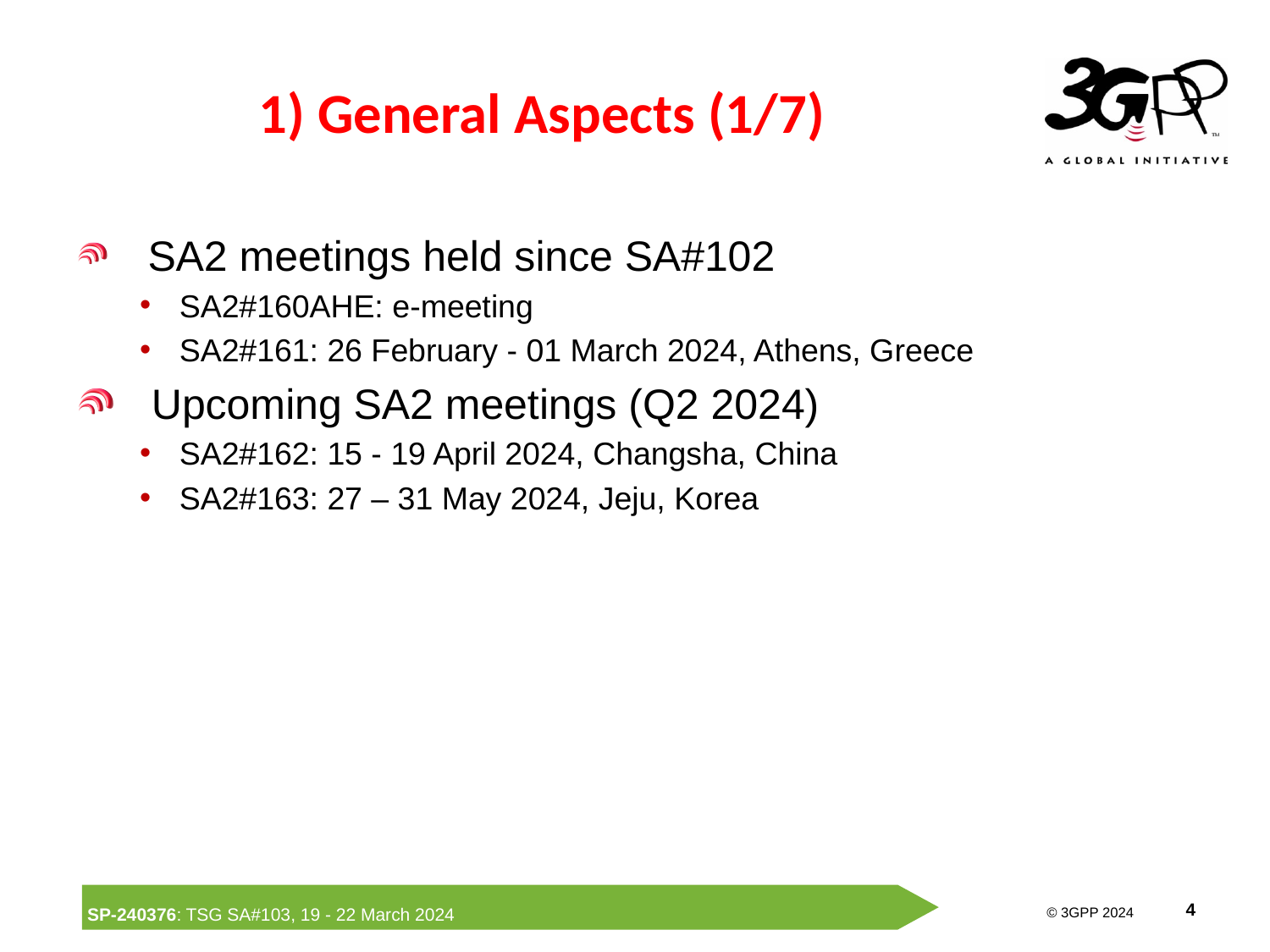

# 1) General Aspects (1/7)
 SA2 meetings held since SA#102
SA2#160AHE: e-meeting
SA2#161: 26 February - 01 March 2024, Athens, Greece
 Upcoming SA2 meetings (Q2 2024)
SA2#162: 15 - 19 April 2024, Changsha, China
SA2#163: 27 – 31 May 2024, Jeju, Korea